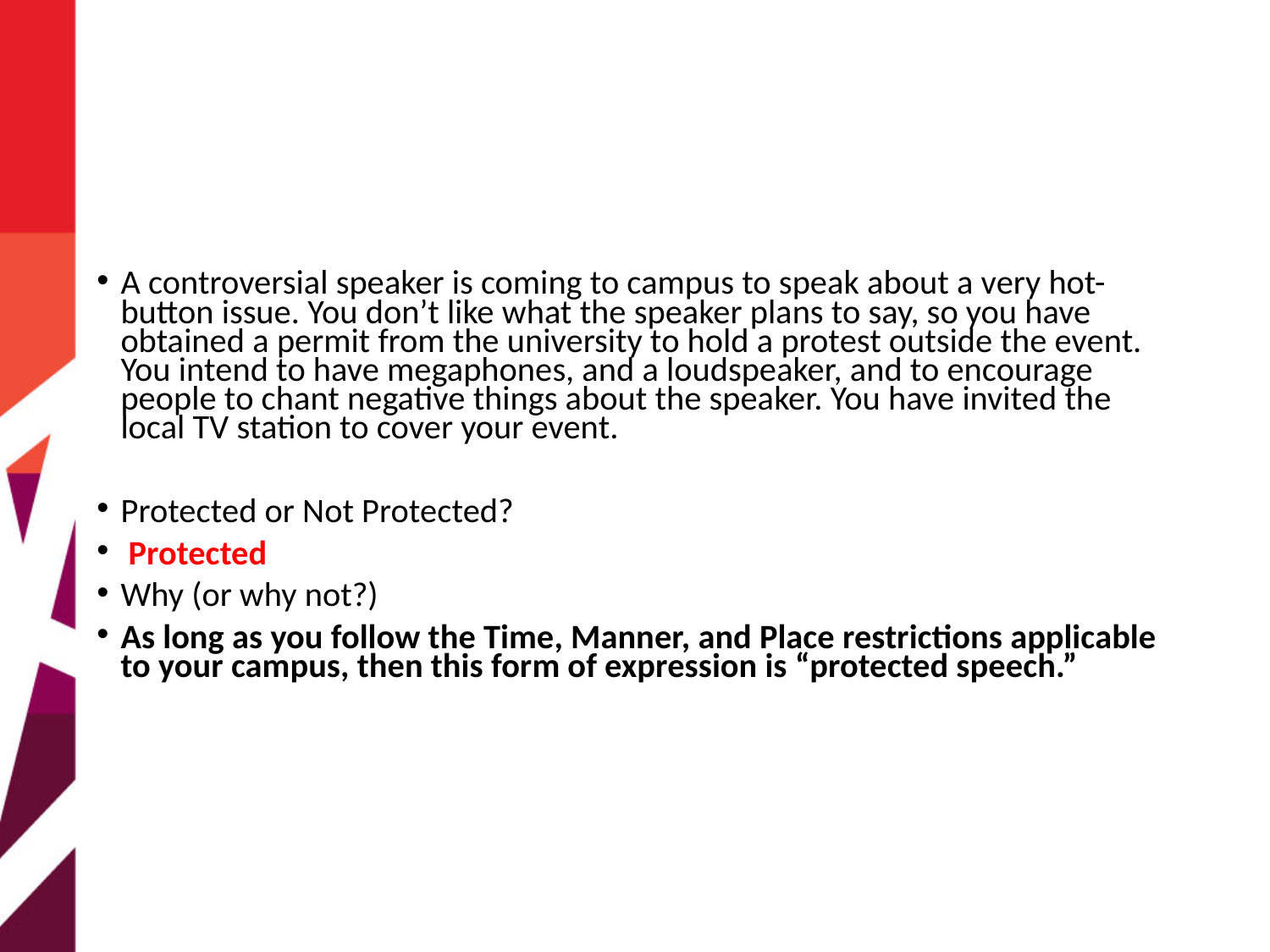

A controversial speaker is coming to campus to speak about a very hot-button issue. You don’t like what the speaker plans to say, so you have obtained a permit from the university to hold a protest outside the event. You intend to have megaphones, and a loudspeaker, and to encourage people to chant negative things about the speaker. You have invited the local TV station to cover your event.

Protected or Not Protected?
 Protected
Why (or why not?)
As long as you follow the Time, Manner, and Place restrictions applicable to your campus, then this form of expression is “protected speech.”